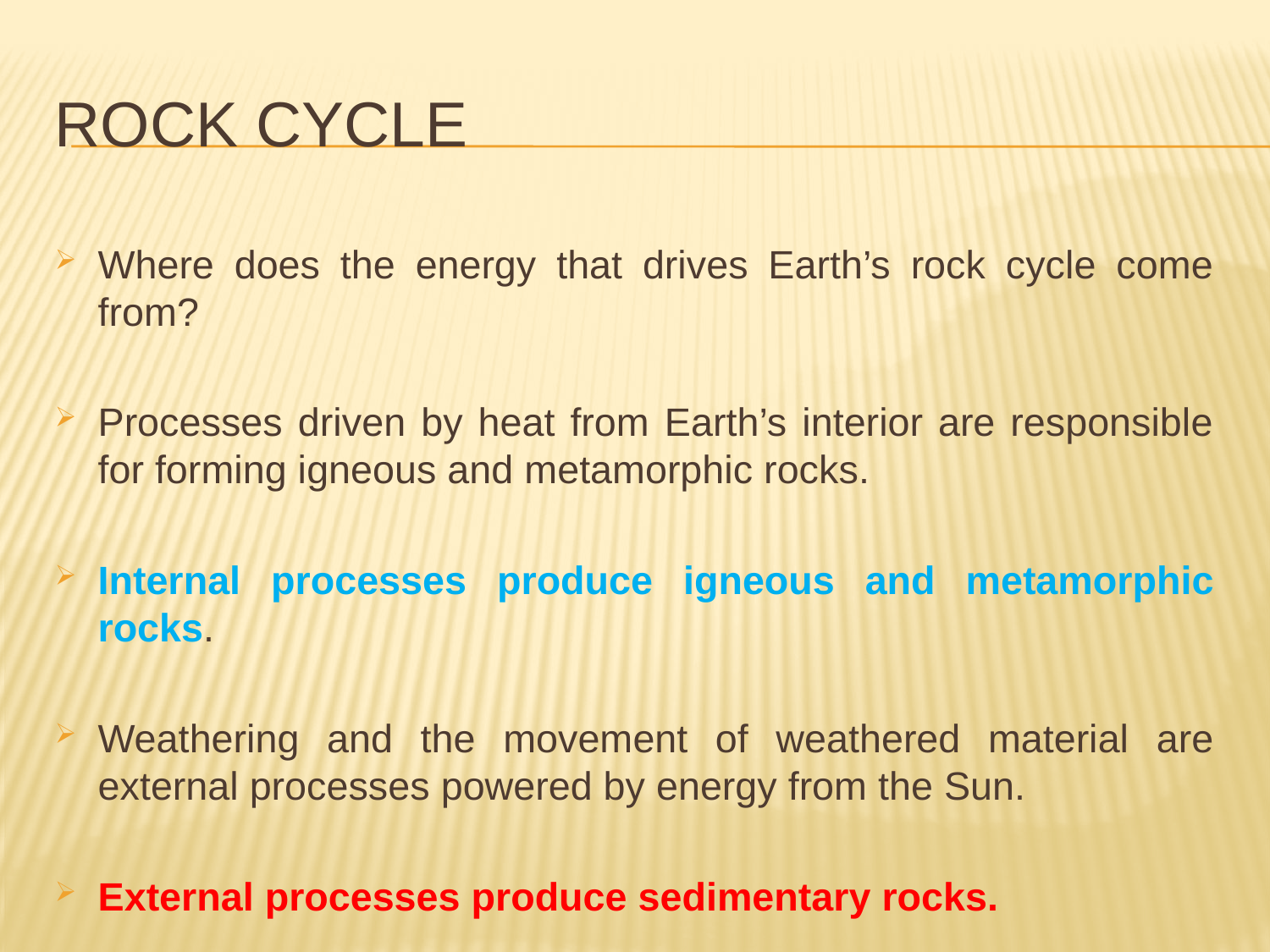

# Rock Cycle
Where does the energy that drives Earth’s rock cycle come from?

Processes driven by heat from Earth’s interior are responsible for forming igneous and metamorphic rocks.

Internal processes produce igneous and metamorphic rocks.

Weathering and the movement of weathered material are external processes powered by energy from the Sun.

External processes produce sedimentary rocks.